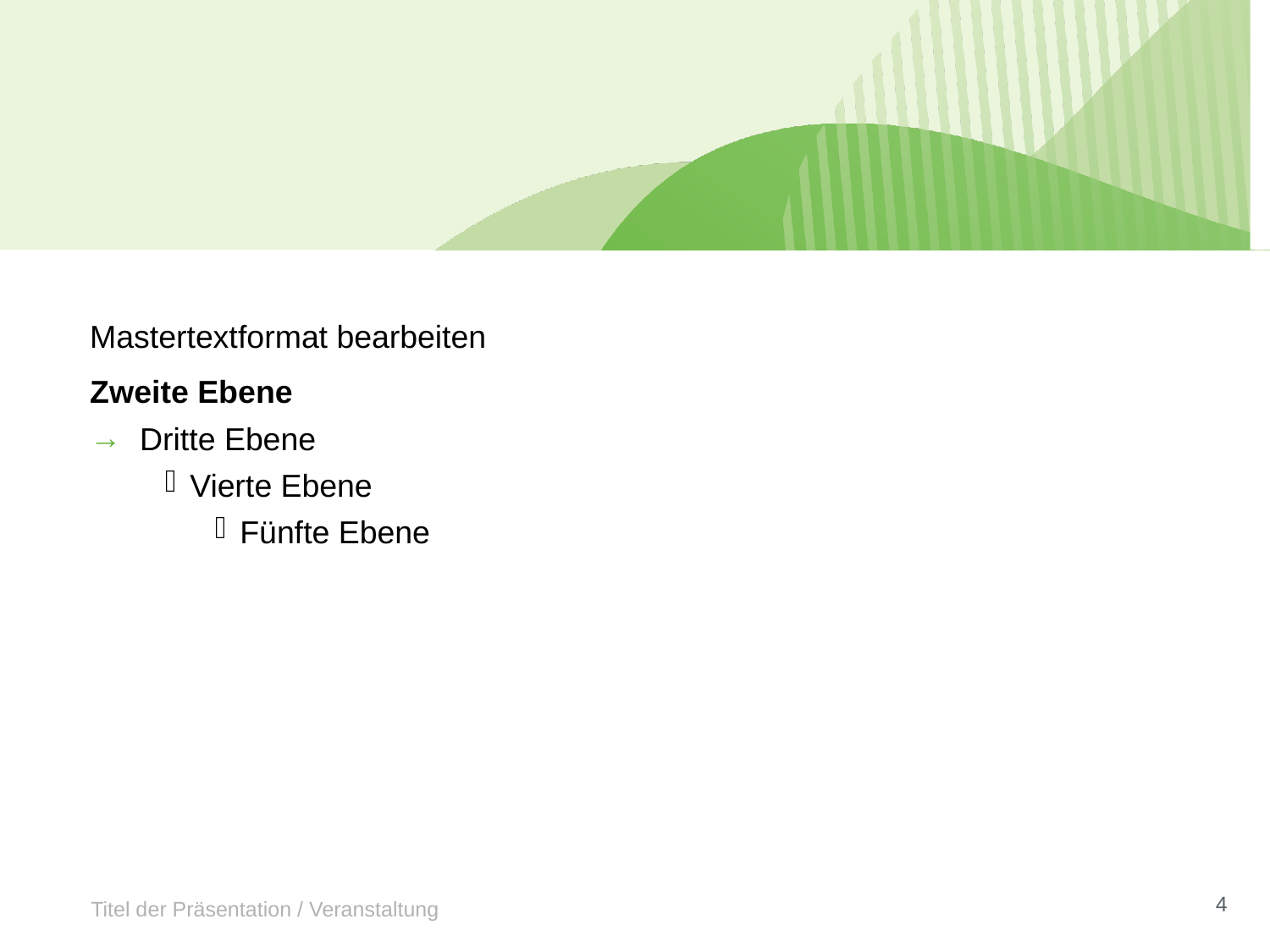

#
Mastertextformat bearbeiten
Zweite Ebene
Dritte Ebene
Vierte Ebene
Fünfte Ebene
Titel der Präsentation / Veranstaltung
4